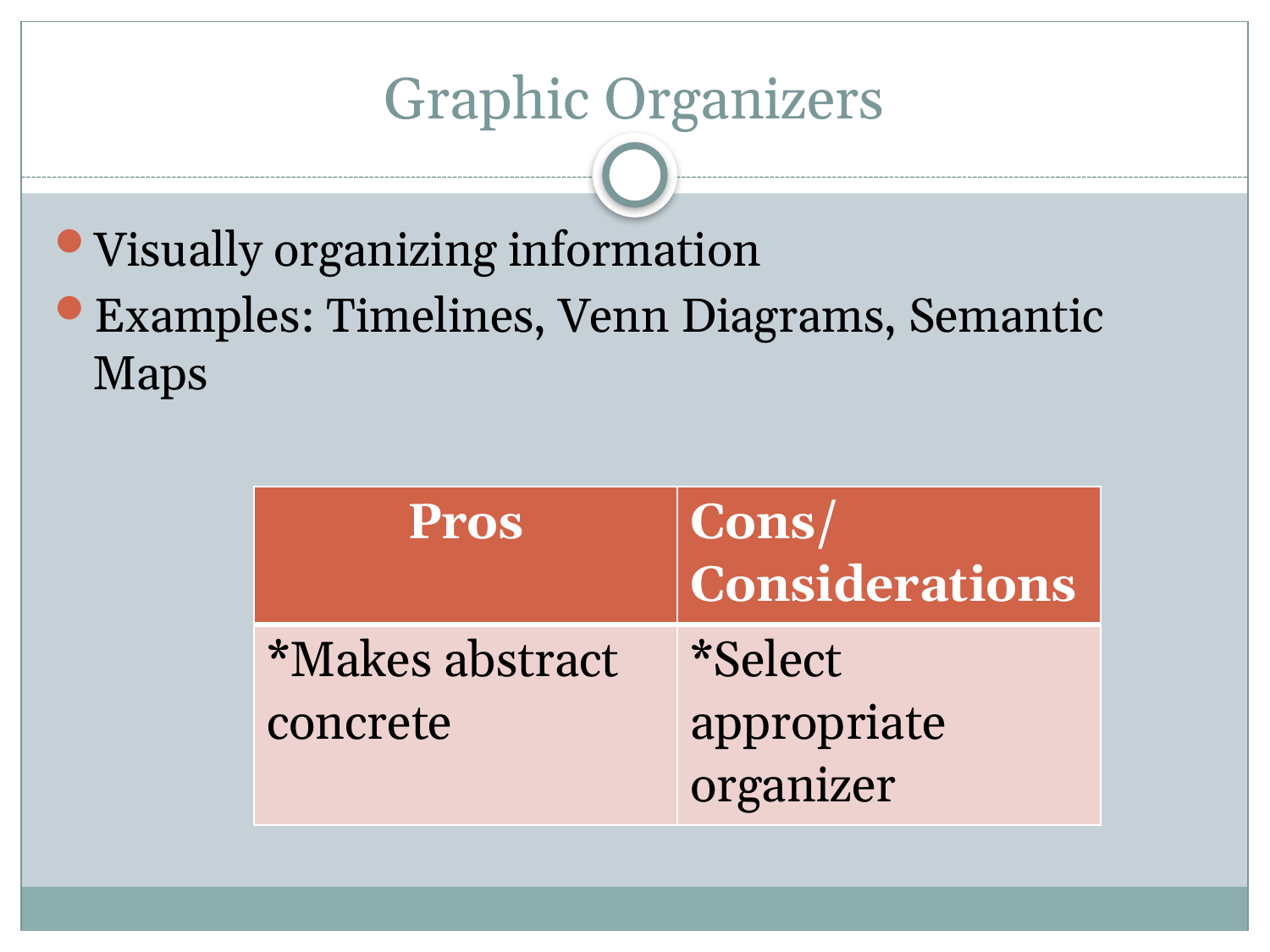

# Graphic Organizers
Visually organizing information
Examples: Timelines, Venn Diagrams, Semantic Maps

| Pros | Cons/Considerations |
| --- | --- |
| \*Makes abstract concrete | \*Select appropriate organizer |